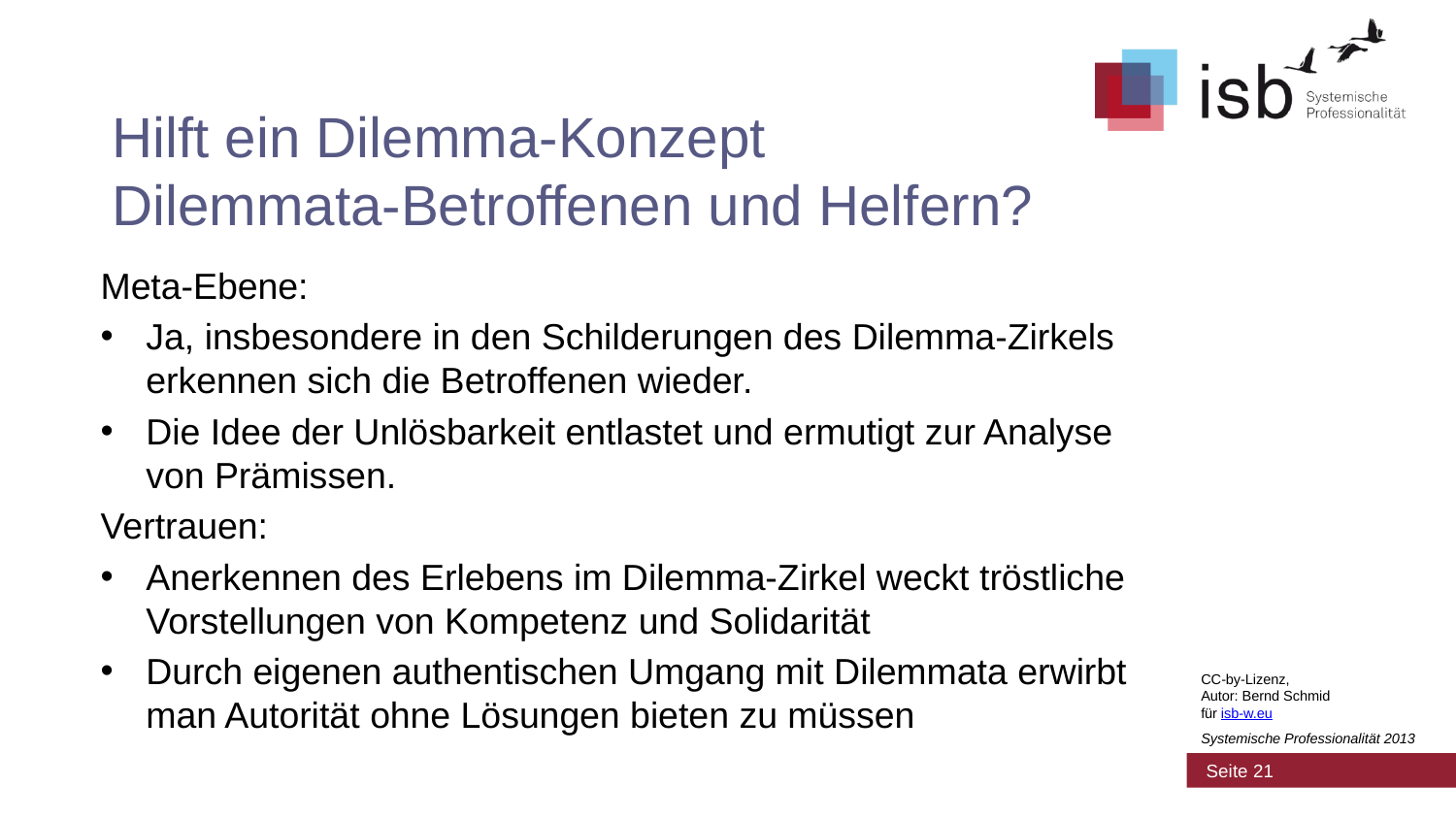

# Hilft ein Dilemma-Konzept Dilemmata-Betroffenen und Helfern?
Meta-Ebene:
Ja, insbesondere in den Schilderungen des Dilemma-Zirkels erkennen sich die Betroffenen wieder.
Die Idee der Unlösbarkeit entlastet und ermutigt zur Analyse von Prämissen.
Vertrauen:
Anerkennen des Erlebens im Dilemma-Zirkel weckt tröstliche Vorstellungen von Kompetenz und Solidarität
Durch eigenen authentischen Umgang mit Dilemmata erwirbt man Autorität ohne Lösungen bieten zu müssen

 Seite 21